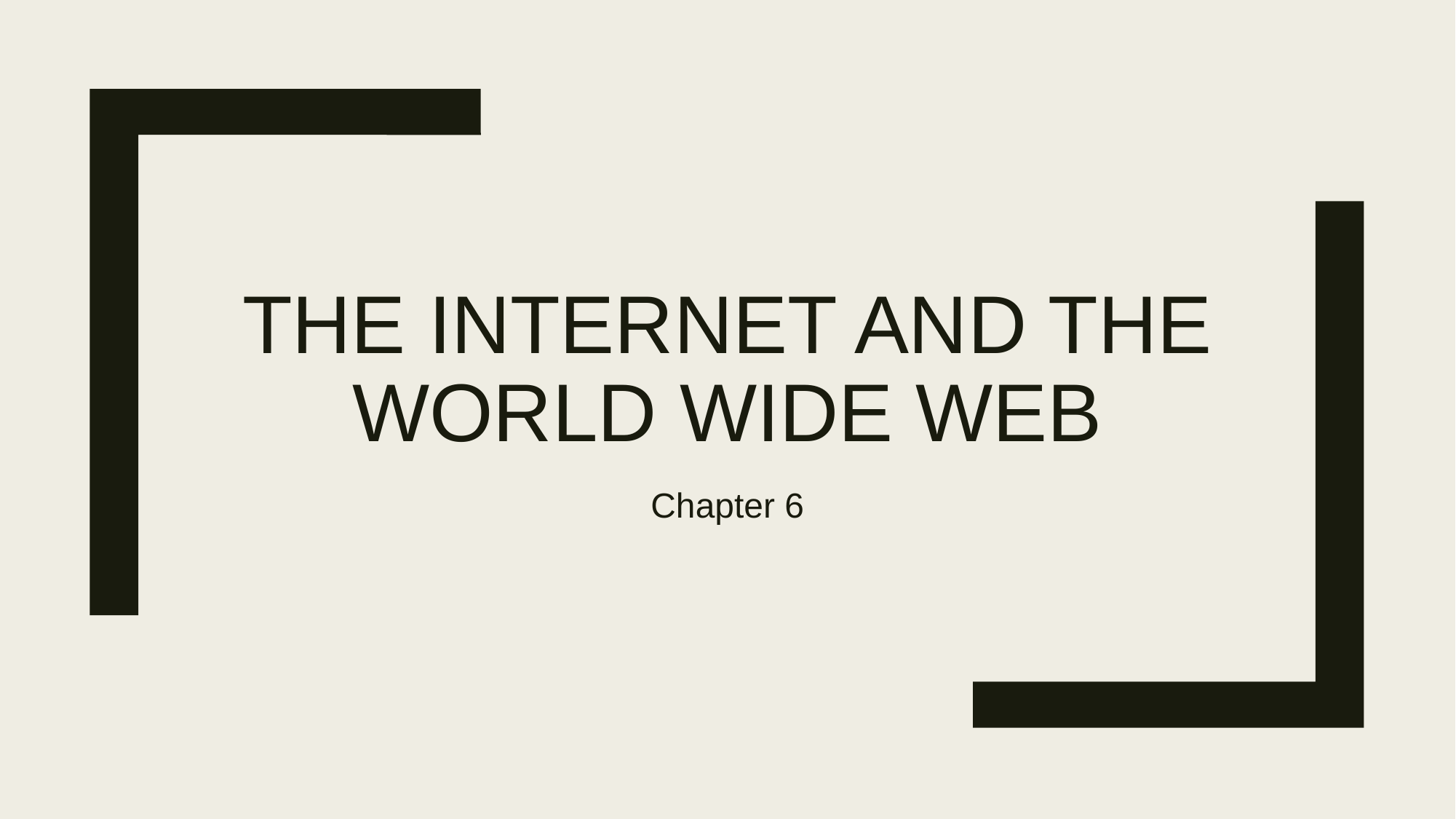

# The internet and the world wide web
Chapter 6